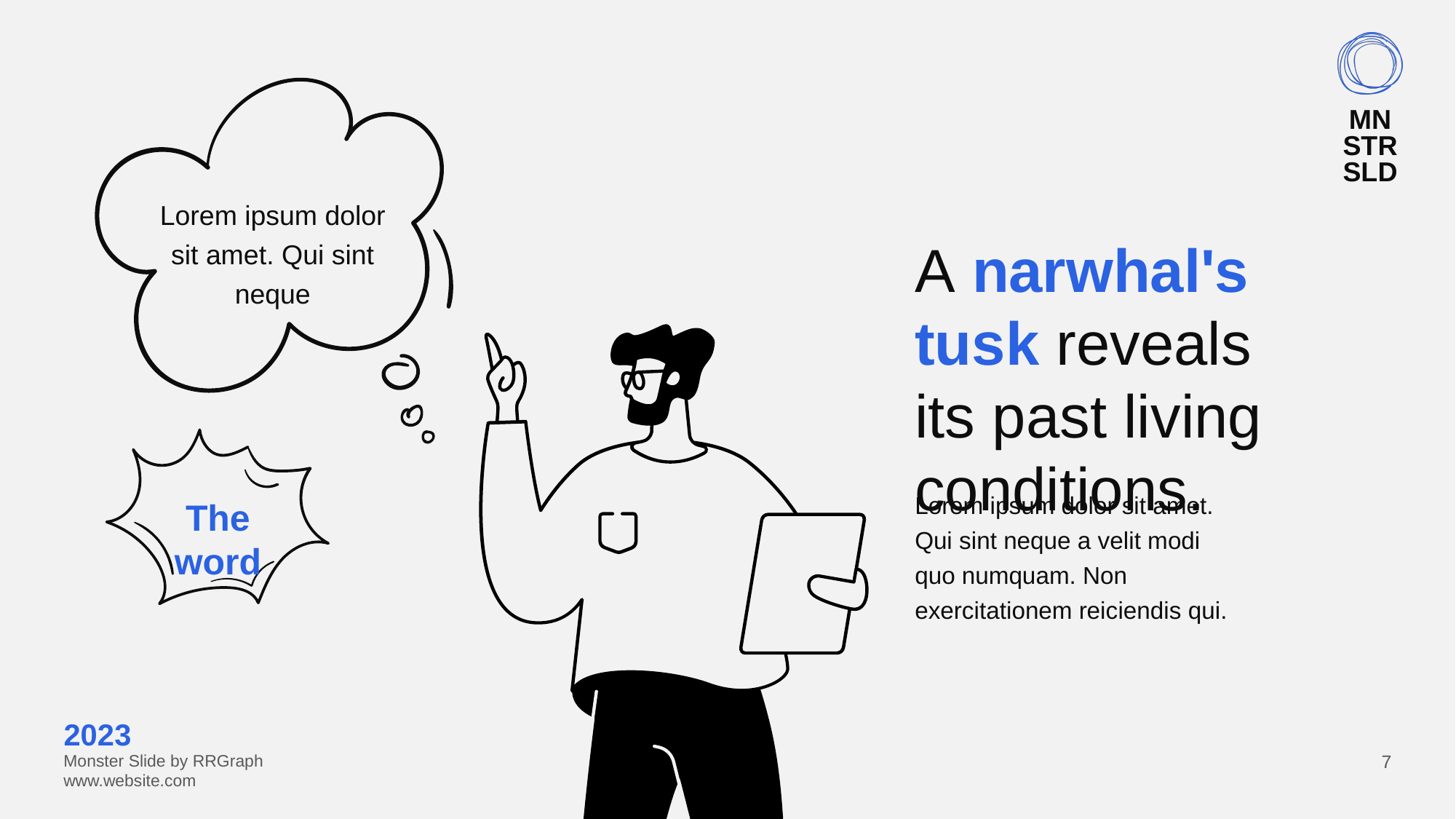

Lorem ipsum dolor sit amet. Qui sint neque
A narwhal's tusk reveals its past living conditions.

Lorem ipsum dolor sit amet. Qui sint neque a velit modi quo numquam. Non exercitationem reiciendis qui.
The word